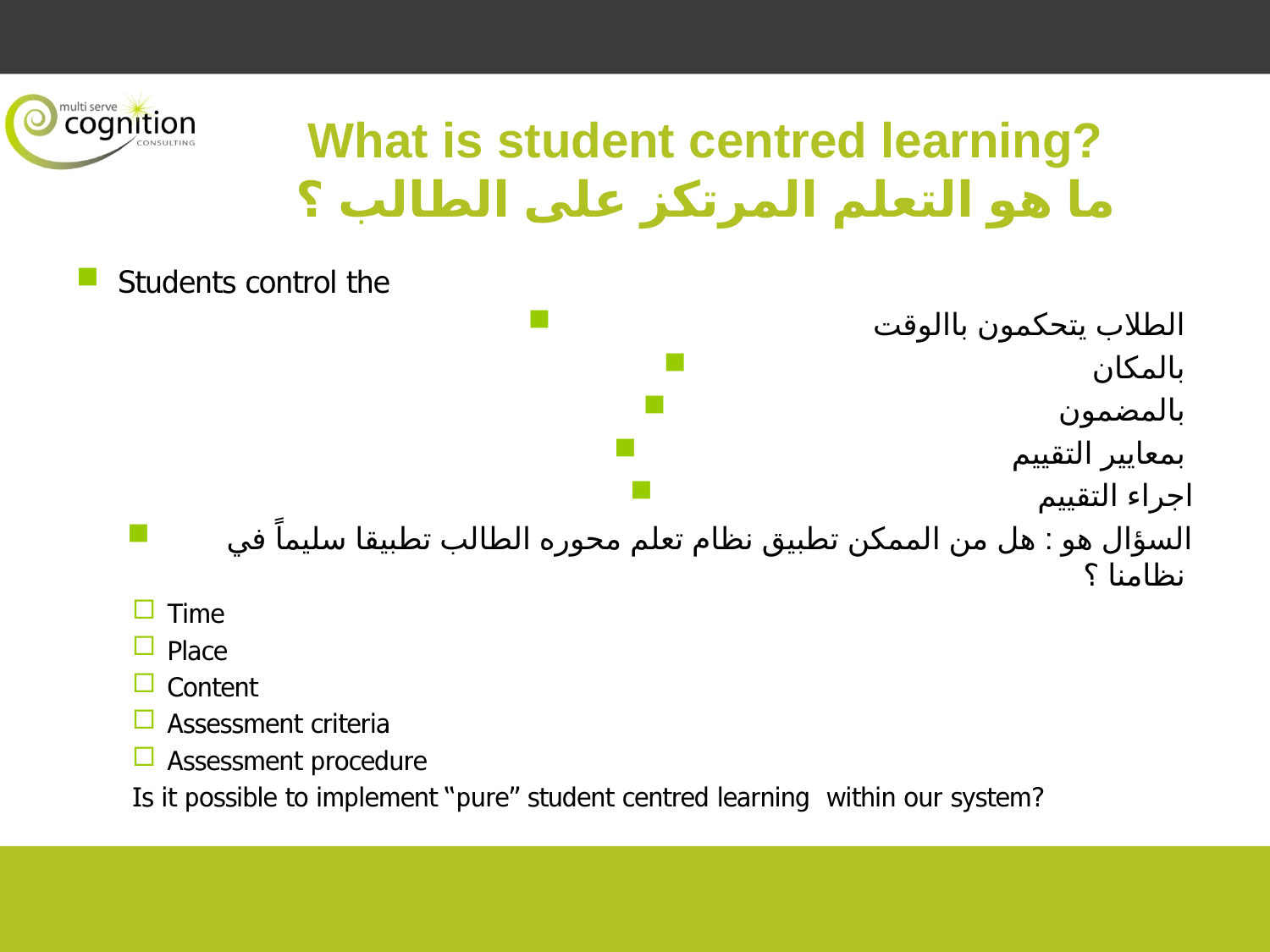

# What is student centred learning? ما هو التعلم المرتكز على الطالب ؟
Students control the
الطلاب يتحكمون باالوقت
بالمكان
بالمضمون
بمعايير التقييم
اجراء التقييم
السؤال هو : هل من الممكن تطبيق نظام تعلم محوره الطالب تطبيقا سليماً في نظامنا ؟
Time
Place
Content
Assessment criteria
Assessment procedure
Is it possible to implement “pure” student centred learning  within our system?